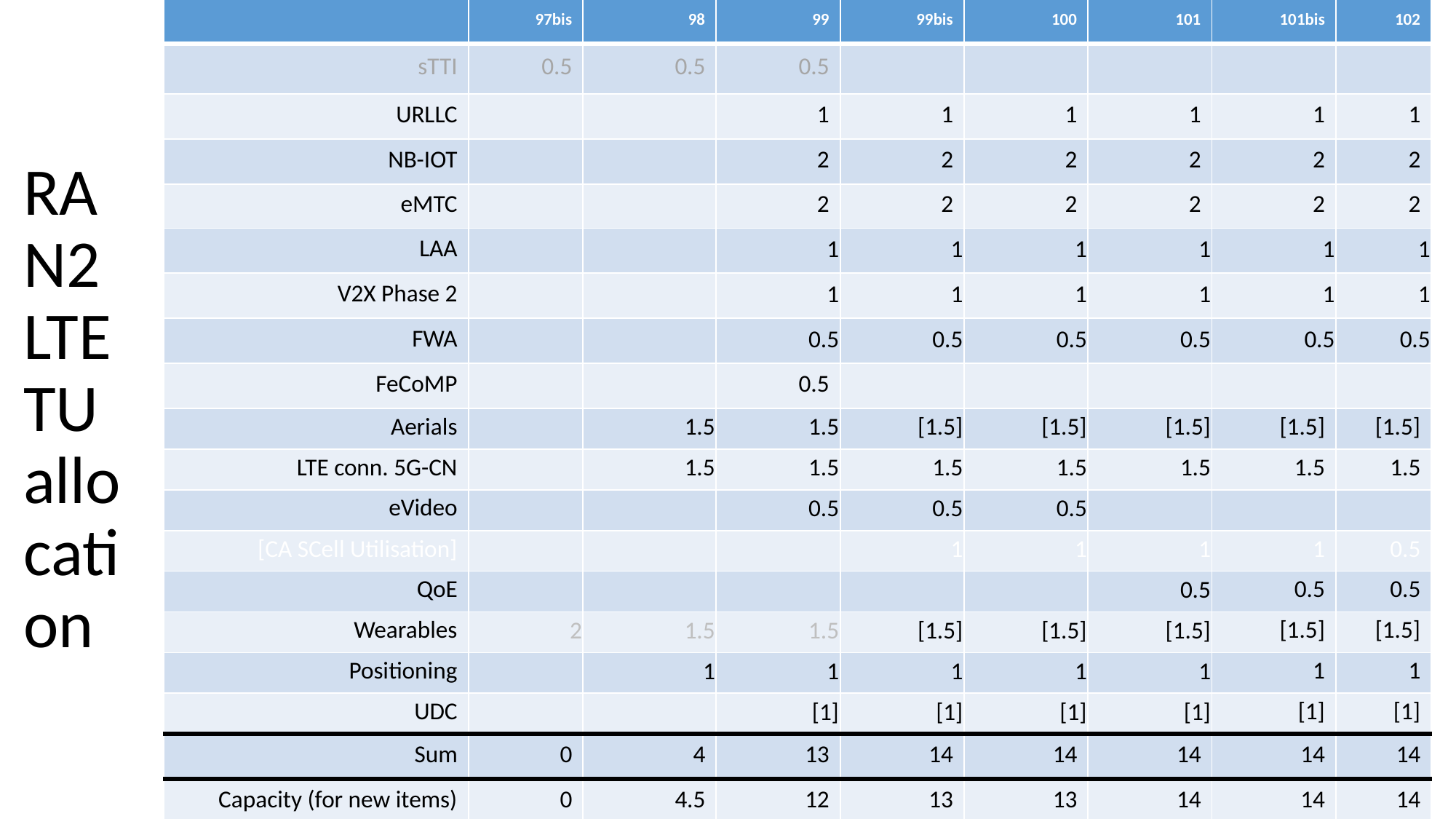

|  | 97bis | 98 | 99 | 99bis | 100 | 101 | 101bis | 102 |
| --- | --- | --- | --- | --- | --- | --- | --- | --- |
| sTTI | 0.5 | 0.5 | 0.5 |  |  |  |  |  |
| URLLC |  |  | 1 | 1 | 1 | 1 | 1 | 1 |
| NB-IOT |  |  | 2 | 2 | 2 | 2 | 2 | 2 |
| eMTC |  |  | 2 | 2 | 2 | 2 | 2 | 2 |
| LAA |  |  | 1 | 1 | 1 | 1 | 1 | 1 |
| V2X Phase 2 |  |  | 1 | 1 | 1 | 1 | 1 | 1 |
| FWA |  |  | 0.5 | 0.5 | 0.5 | 0.5 | 0.5 | 0.5 |
| FeCoMP |  |  | 0.5 |  |  |  |  |  |
| Aerials |  | 1.5 | 1.5 | [1.5] | [1.5] | [1.5] | [1.5] | [1.5] |
| LTE conn. 5G-CN |  | 1.5 | 1.5 | 1.5 | 1.5 | 1.5 | 1.5 | 1.5 |
| eVideo |  |  | 0.5 | 0.5 | 0.5 |  |  |  |
| [CA SCell Utilisation] |  |  |  | 1 | 1 | 1 | 1 | 0.5 |
| QoE |  |  |  |  |  | 0.5 | 0.5 | 0.5 |
| Wearables | 2 | 1.5 | 1.5 | [1.5] | [1.5] | [1.5] | [1.5] | [1.5] |
| Positioning |  | 1 | 1 | 1 | 1 | 1 | 1 | 1 |
| UDC |  |  | [1] | [1] | [1] | [1] | [1] | [1] |
| Sum | 0 | 4 | 13 | 14 | 14 | 14 | 14 | 14 |
| Capacity (for new items) | 0 | 4.5 | 12 | 13 | 13 | 14 | 14 | 14 |
# RAN2 LTE TU allocation